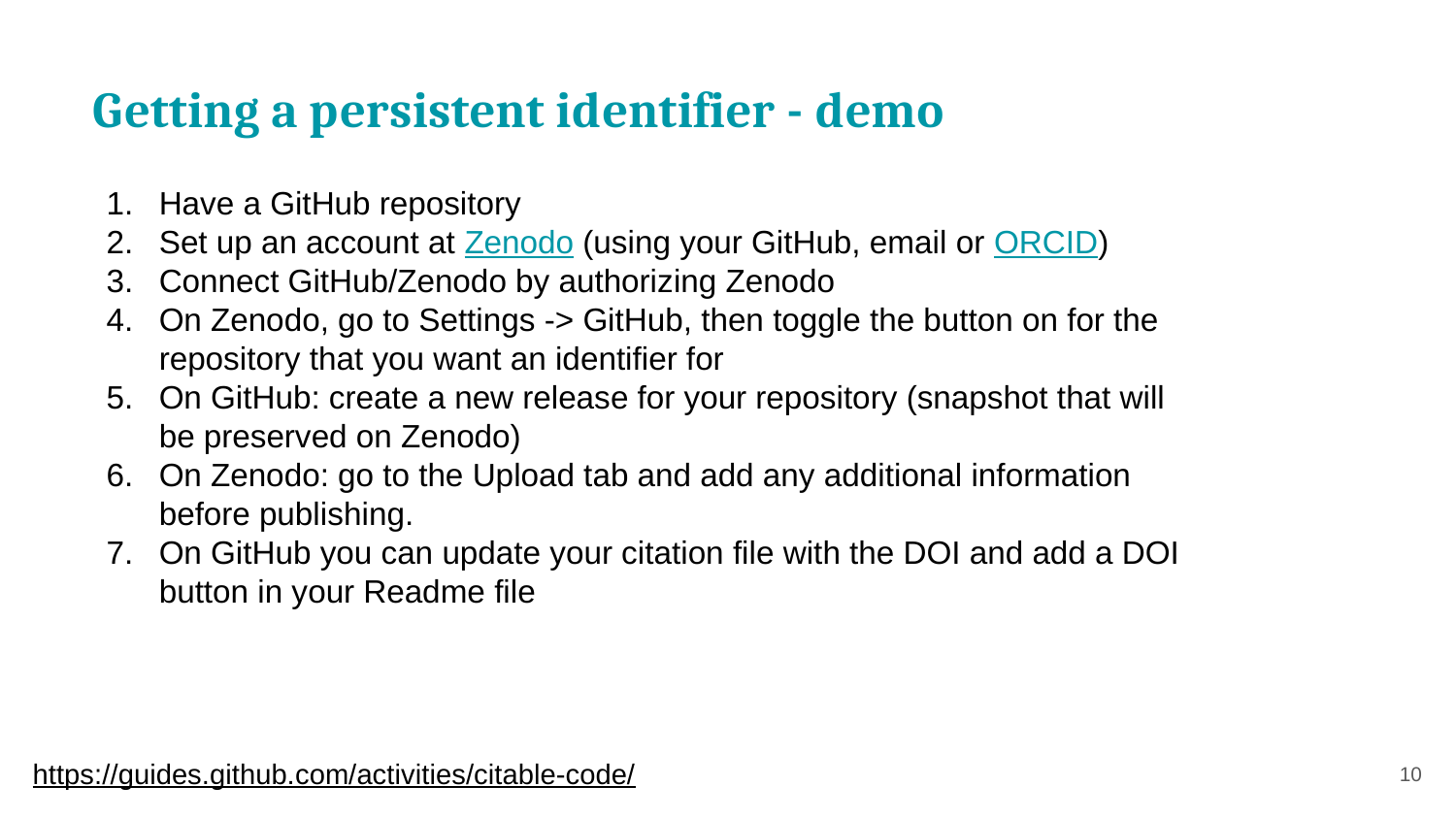

Getting a persistent identifier - demo
Have a GitHub repository
Set up an account at Zenodo (using your GitHub, email or ORCID)
Connect GitHub/Zenodo by authorizing Zenodo
On Zenodo, go to Settings -> GitHub, then toggle the button on for the repository that you want an identifier for
On GitHub: create a new release for your repository (snapshot that will be preserved on Zenodo)
On Zenodo: go to the Upload tab and add any additional information before publishing.
On GitHub you can update your citation file with the DOI and add a DOI button in your Readme file
https://guides.github.com/activities/citable-code/
10